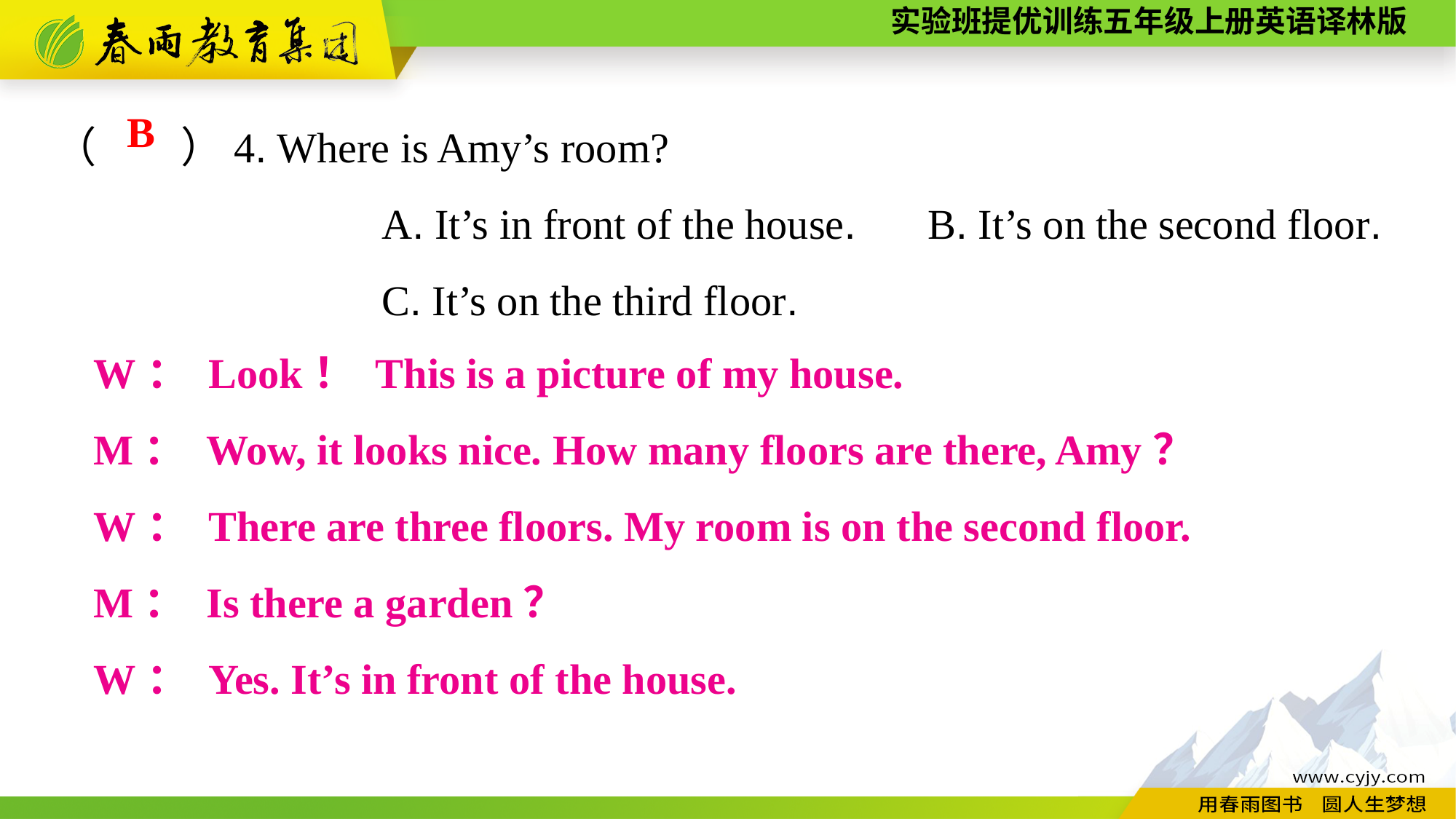

（　　）4. Where is Amy’s room?
			A. It’s in front of the house.	B. It’s on the second floor.
			C. It’s on the third floor.
B
W： Look！ This is a picture of my house.
M： Wow, it looks nice. How many floors are there, Amy？
W： There are three floors. My room is on the second floor.
M： Is there a garden？
W： Yes. It’s in front of the house.